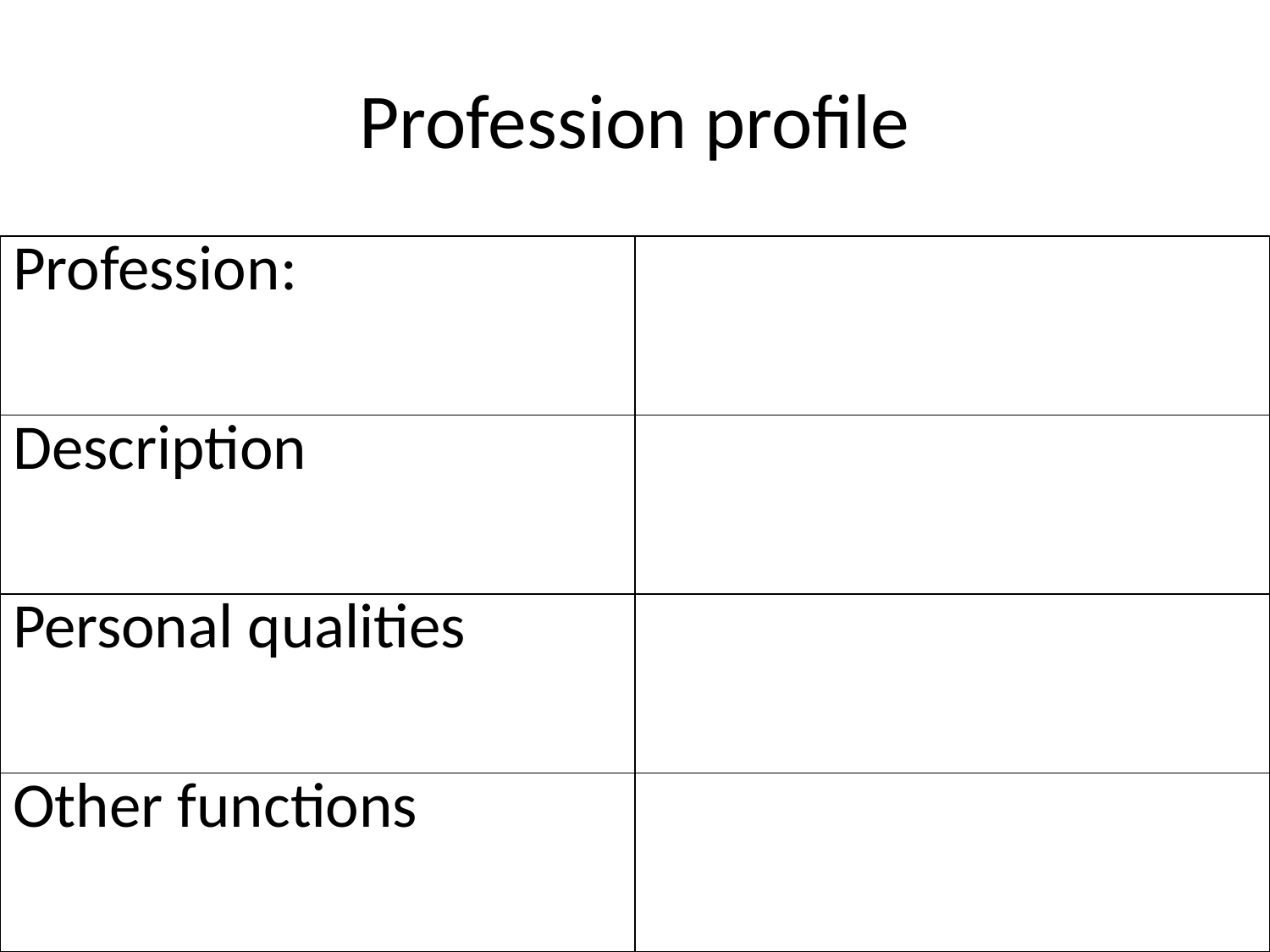

# Profession profile
| Profession: |  |
| --- | --- |
| Description |  |
| Personal qualities |  |
| Other functions |  |